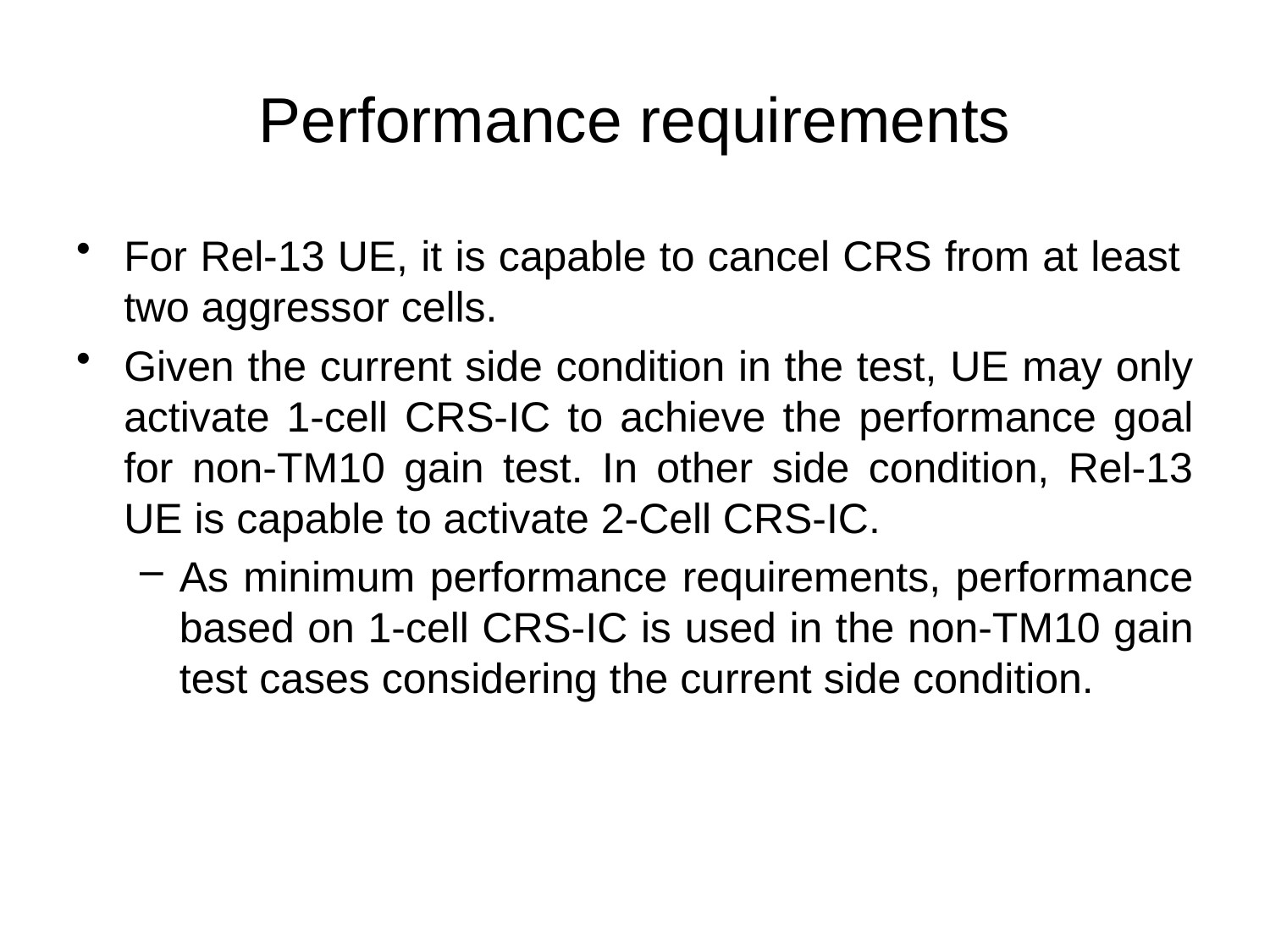

# Performance requirements
For Rel-13 UE, it is capable to cancel CRS from at least  two aggressor cells.
Given the current side condition in the test, UE may only activate 1-cell CRS-IC to achieve the performance goal for non-TM10 gain test. In other side condition, Rel-13 UE is capable to activate 2-Cell CRS-IC.
As minimum performance requirements, performance based on 1-cell CRS-IC is used in the non-TM10 gain test cases considering the current side condition.